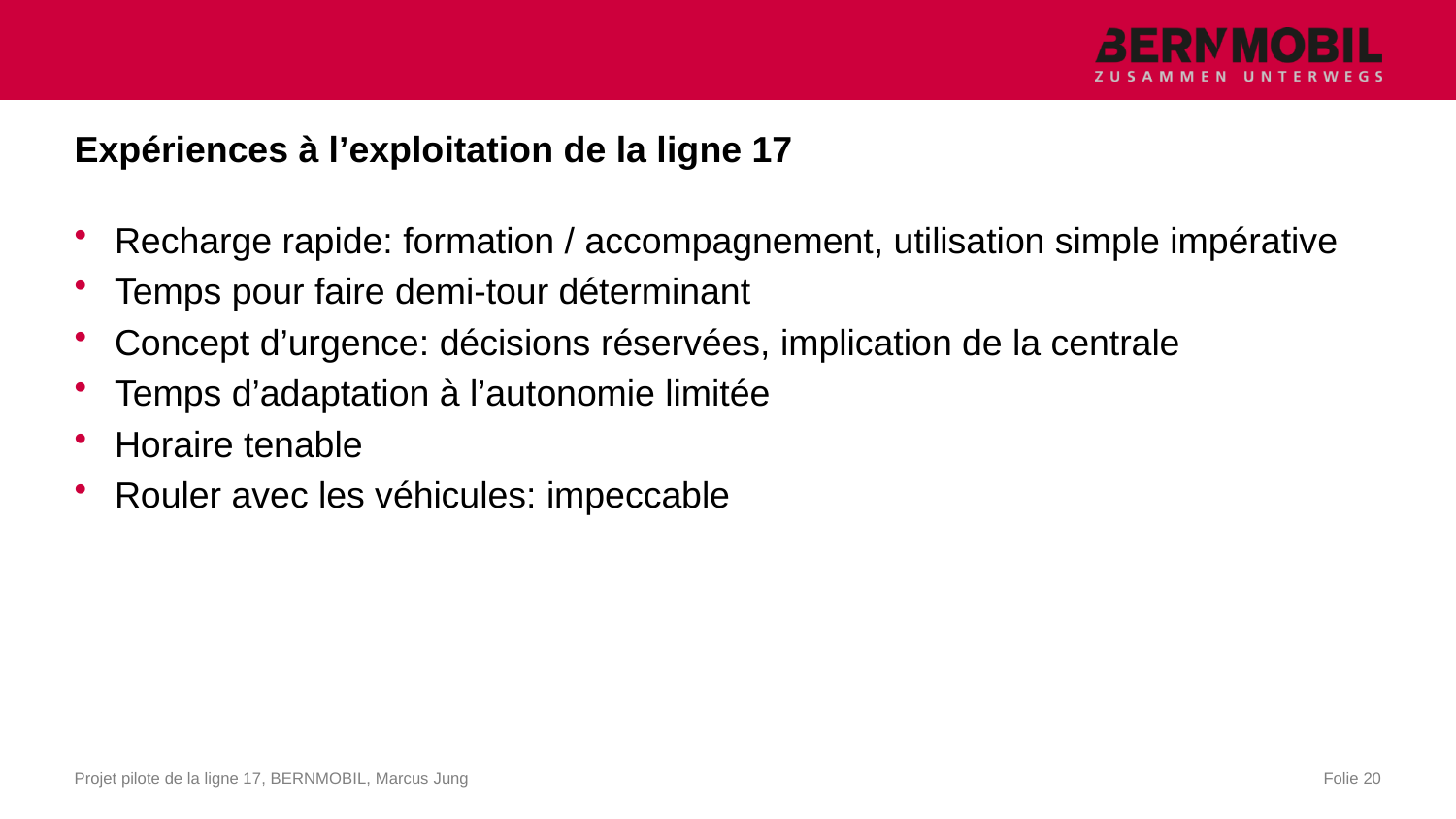

# Expériences à l’exploitation de la ligne 17
Recharge rapide: formation / accompagnement, utilisation simple impérative
Temps pour faire demi-tour déterminant
Concept d’urgence: décisions réservées, implication de la centrale
Temps d’adaptation à l’autonomie limitée
Horaire tenable
Rouler avec les véhicules: impeccable

Projet pilote de la ligne 17, BERNMOBIL, Marcus Jung
Folie 20